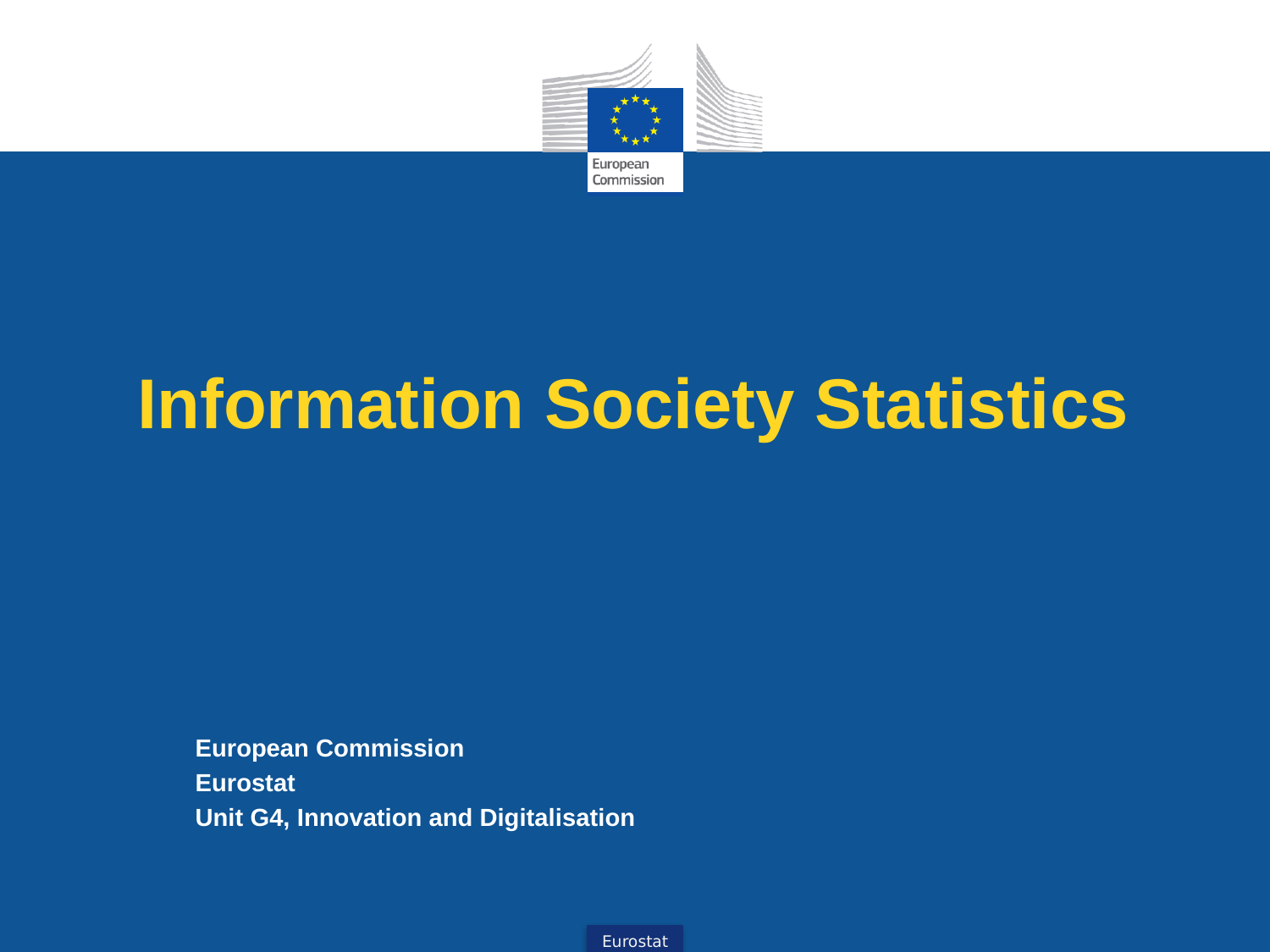

# Information Society Statistics
European Commission
Eurostat
Unit G4, Innovation and Digitalisation